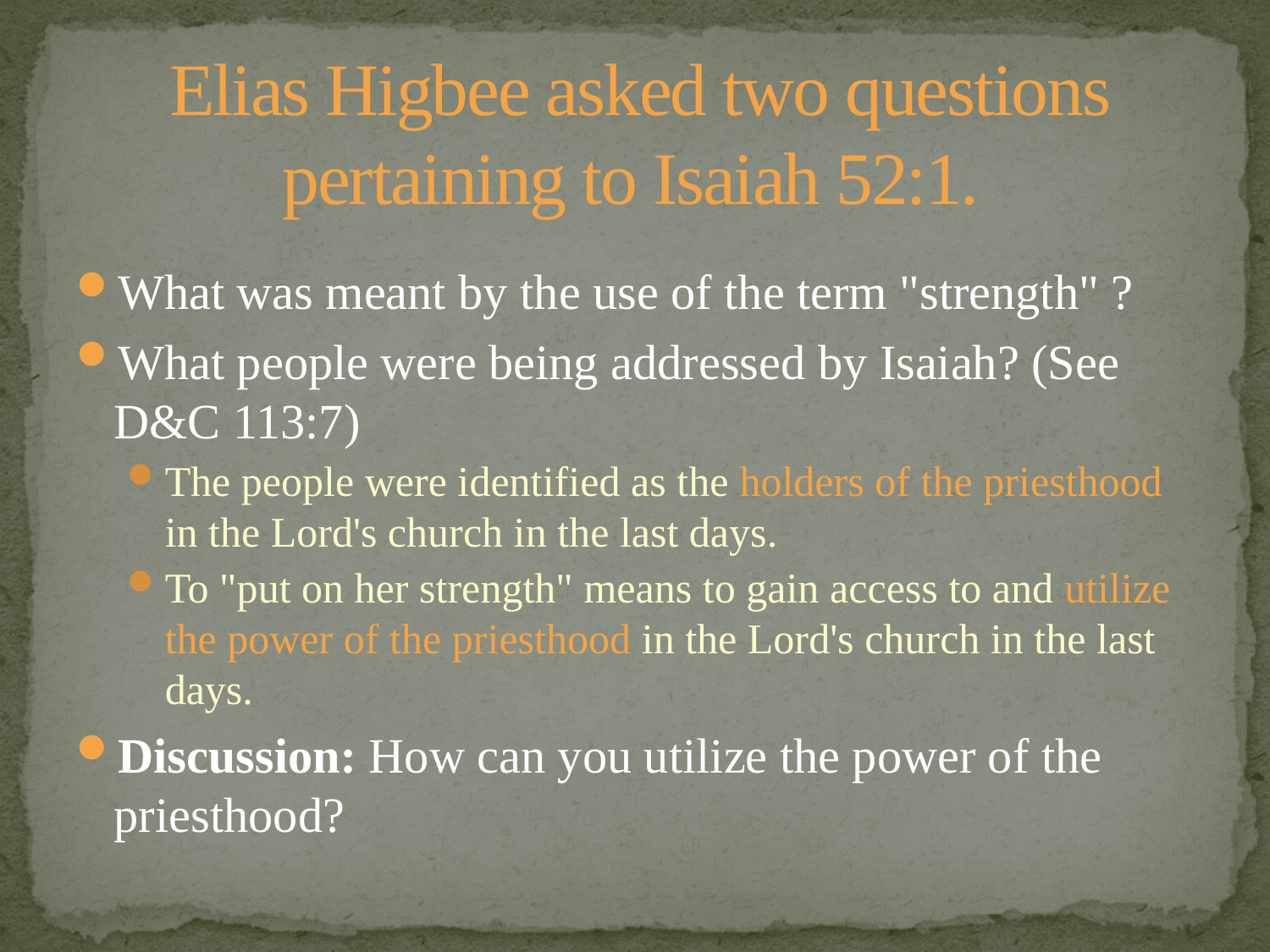

# Elias Higbee asked two questions pertaining to Isaiah 52:1.
What was meant by the use of the term "strength" ?
What people were being addressed by Isaiah? (See D&C 113:7)
The people were identified as the holders of the priesthood in the Lord's church in the last days.
To "put on her strength" means to gain access to and utilize the power of the priesthood in the Lord's church in the last days.
Discussion: How can you utilize the power of the priesthood?